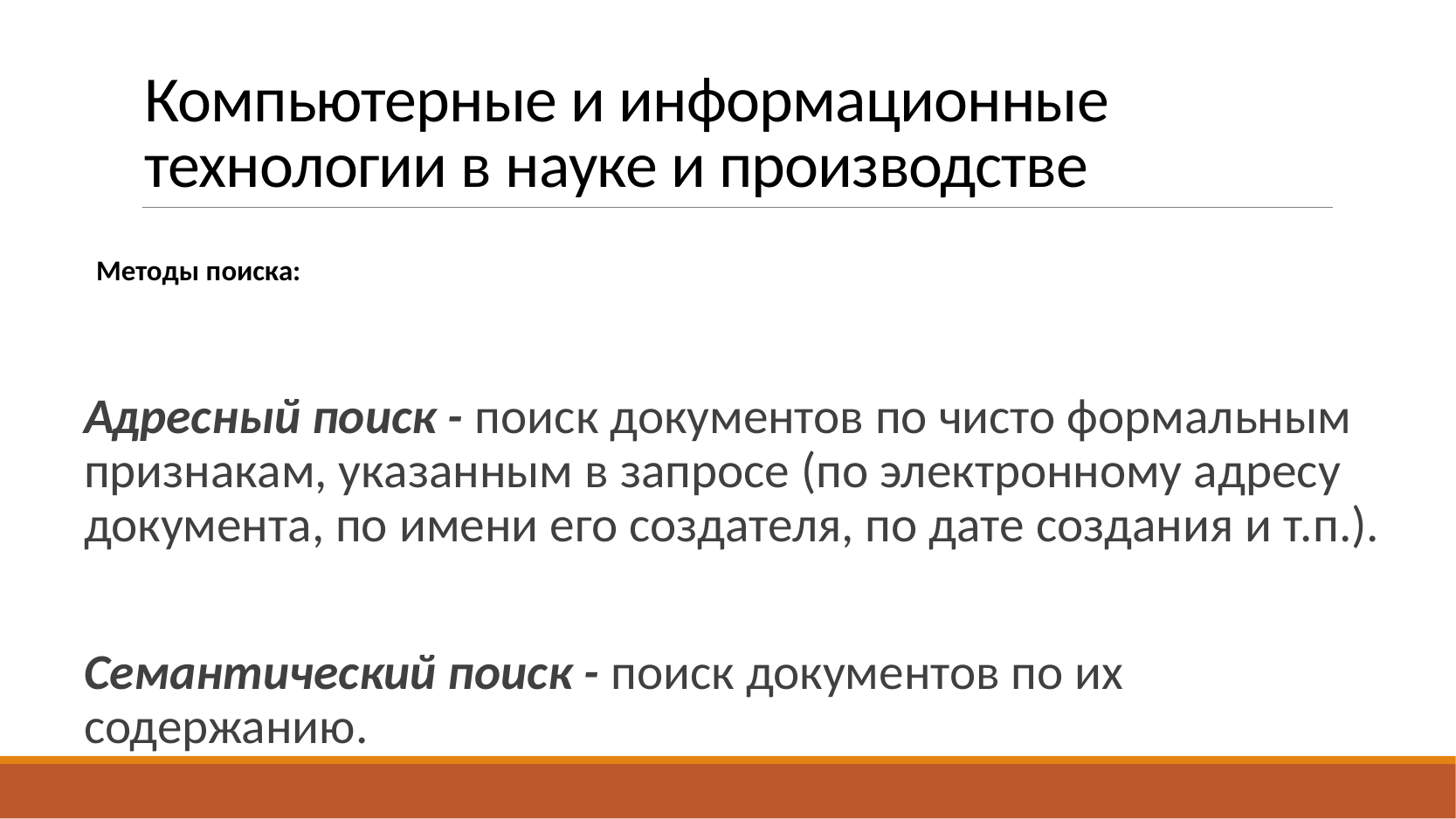

# Компьютерные и информационные технологии в науке и производстве
	 Методы поиска:

Адресный поиск - поиск документов по чисто формальным признакам, указанным в запросе (по электронному адресу документа, по имени его создателя, по дате создания и т.п.).

Семантический поиск - поиск документов по их содержанию.